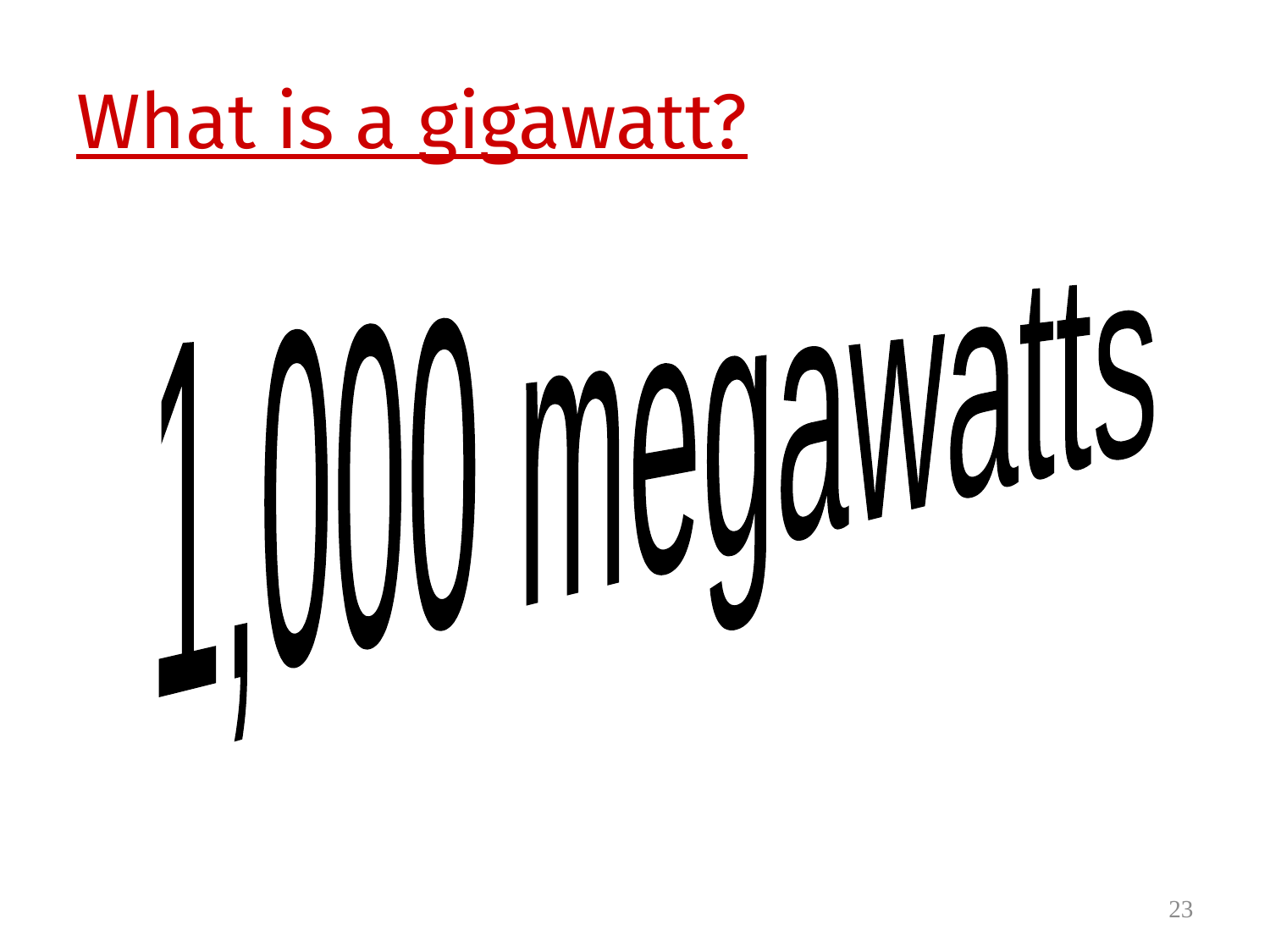

# What is a gigawatt?
1,000 megawatts
23